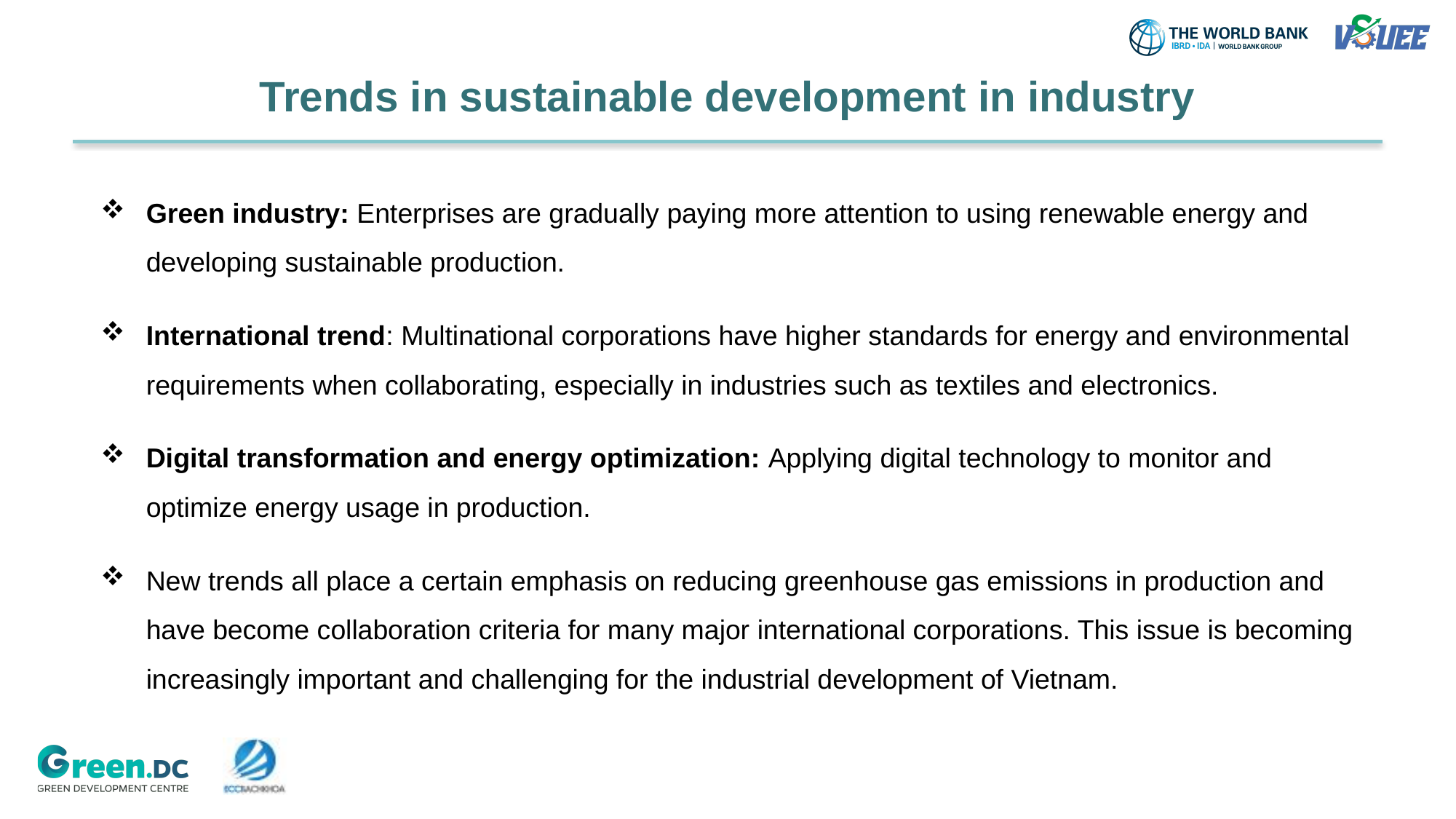

# Trends in sustainable development in industry
Green industry: Enterprises are gradually paying more attention to using renewable energy and developing sustainable production.
International trend: Multinational corporations have higher standards for energy and environmental requirements when collaborating, especially in industries such as textiles and electronics.
Digital transformation and energy optimization: Applying digital technology to monitor and optimize energy usage in production.
New trends all place a certain emphasis on reducing greenhouse gas emissions in production and have become collaboration criteria for many major international corporations. This issue is becoming increasingly important and challenging for the industrial development of Vietnam.